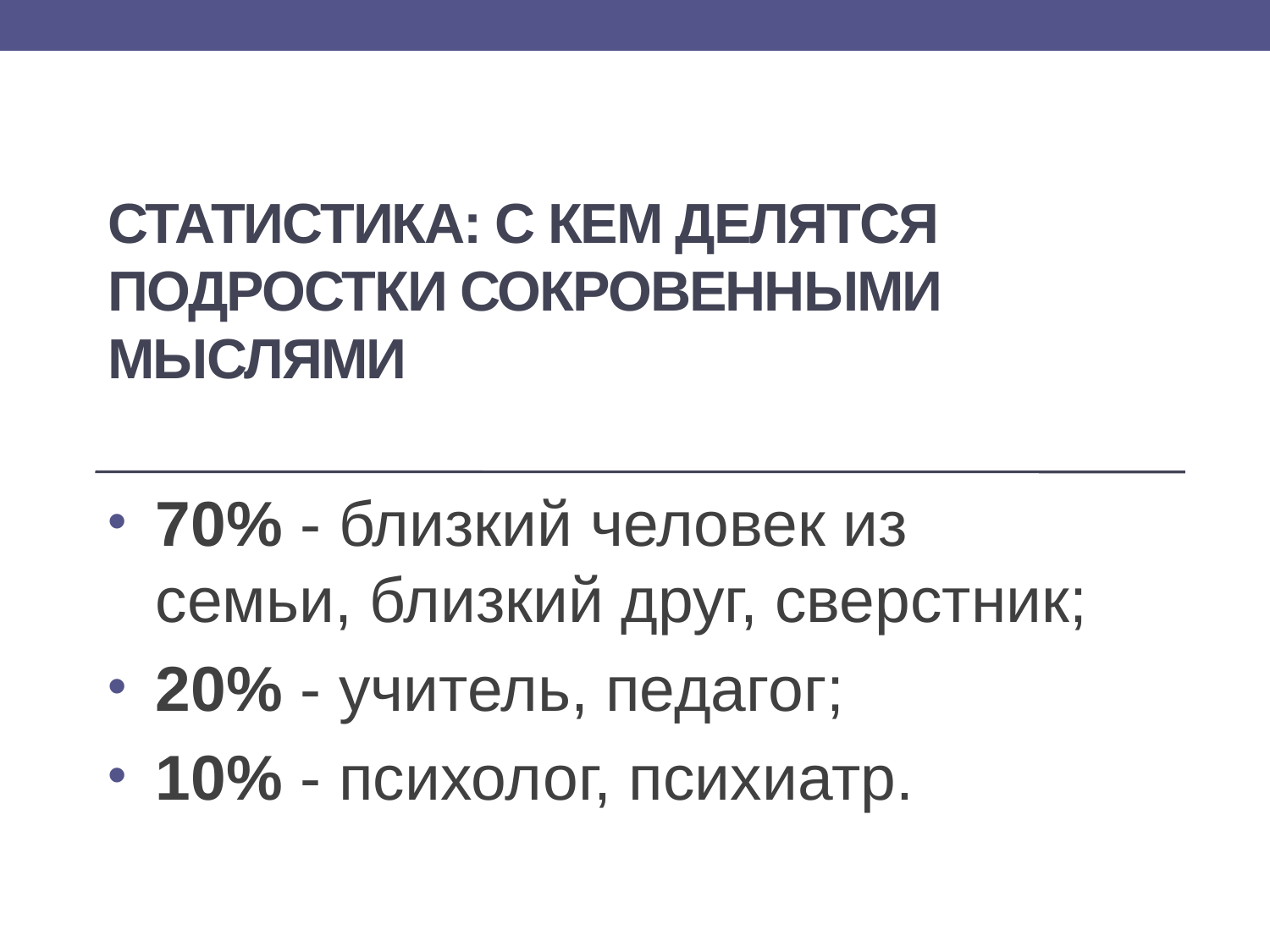

# Статистика: с кем делятся подростки сокровенными мыслями
70% - близкий человек из семьи, близкий друг, сверстник;
20% - учитель, педагог;
10% - психолог, психиатр.